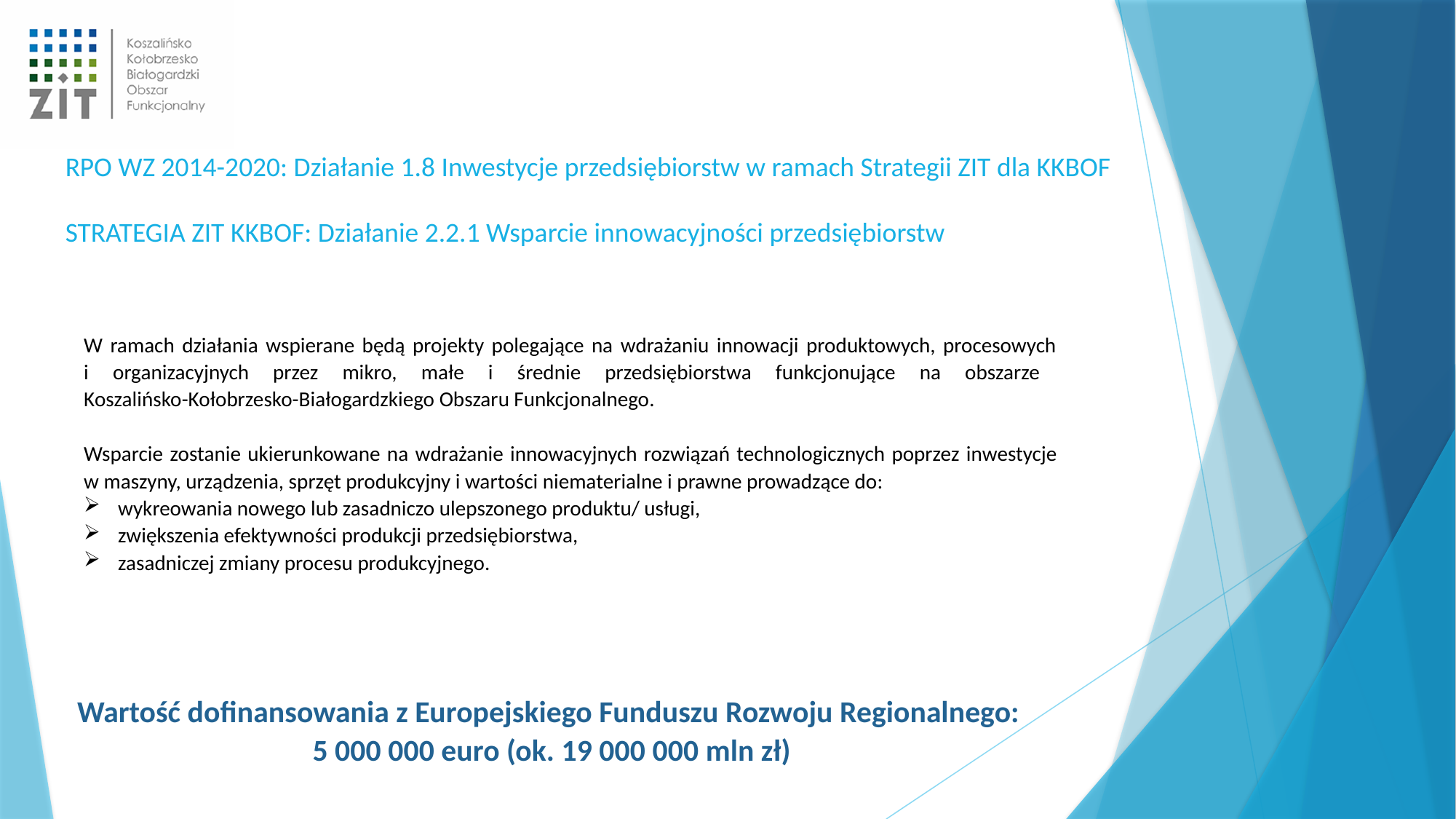

RPO WZ 2014-2020: Działanie 1.8 Inwestycje przedsiębiorstw w ramach Strategii ZIT dla KKBOF

STRATEGIA ZIT KKBOF: Działanie 2.2.1 Wsparcie innowacyjności przedsiębiorstw
W ramach działania wspierane będą projekty polegające na wdrażaniu innowacji produktowych, procesowych
i organizacyjnych przez mikro, małe i średnie przedsiębiorstwa funkcjonujące na obszarze
Koszalińsko-Kołobrzesko-Białogardzkiego Obszaru Funkcjonalnego.

Wsparcie zostanie ukierunkowane na wdrażanie innowacyjnych rozwiązań technologicznych poprzez inwestycje
w maszyny, urządzenia, sprzęt produkcyjny i wartości niematerialne i prawne prowadzące do:
wykreowania nowego lub zasadniczo ulepszonego produktu/ usługi,
zwiększenia efektywności produkcji przedsiębiorstwa,
zasadniczej zmiany procesu produkcyjnego.

Wartość dofinansowania z Europejskiego Funduszu Rozwoju Regionalnego:
5 000 000 euro (ok. 19 000 000 mln zł)